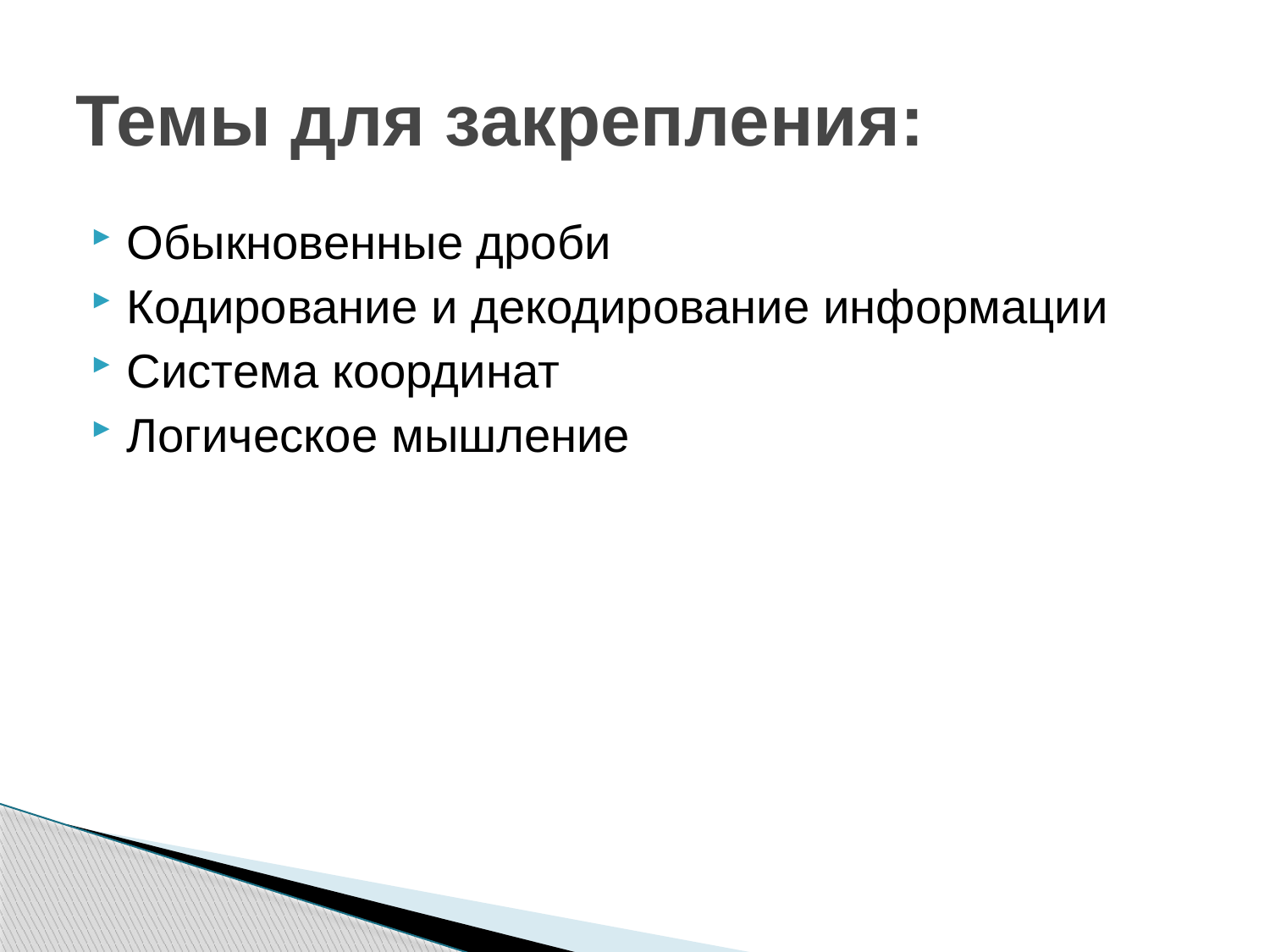

# Темы для закрепления:
Обыкновенные дроби
Кодирование и декодирование информации
Система координат
Логическое мышление